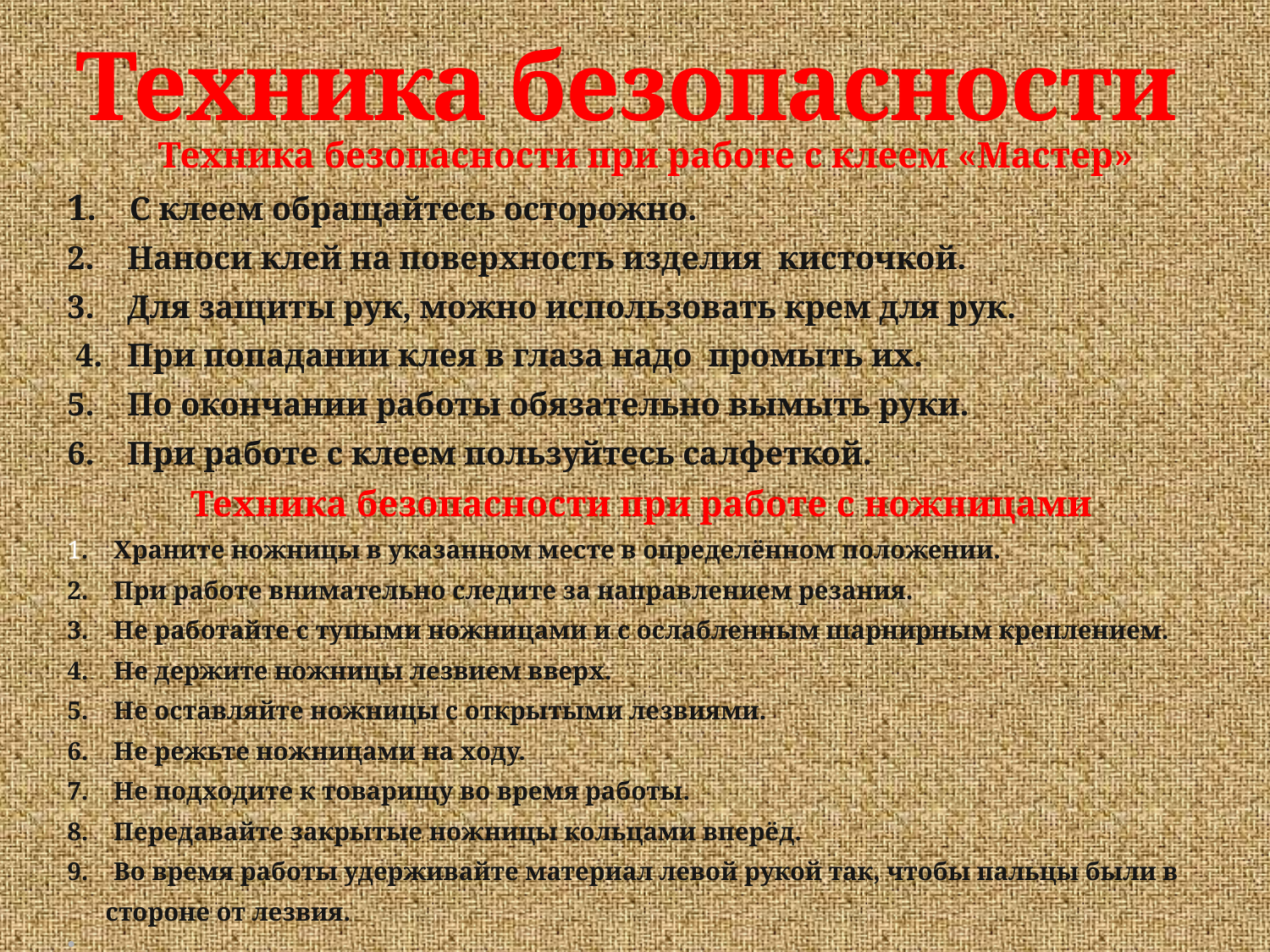

# Техника безопасности
Техника безопасности при работе с клеем «Мастер»
1.    С клеем обращайтесь осторожно.
2.    Наноси клей на поверхность изделия  кисточкой.
3.    Для защиты рук, можно использовать крем для рук.
 4.   При попадании клея в глаза надо  промыть их.
5.    По окончании работы обязательно вымыть руки.
6.    При работе с клеем пользуйтесь салфеткой.
Техника безопасности при работе с ножницами
1.    Храните ножницы в указанном месте в определённом положении.
2.    При работе внимательно следите за направлением резания.
3.    Не работайте с тупыми ножницами и с ослабленным шарнирным креплением.
4.    Не держите ножницы лезвием вверх.
5.    Не оставляйте ножницы с открытыми лезвиями.
6.    Не режьте ножницами на ходу.
7.    Не подходите к товарищу во время работы.
8.    Передавайте закрытые ножницы кольцами вперёд.
9.    Во время работы удерживайте материал левой рукой так, чтобы пальцы были в стороне от лезвия.